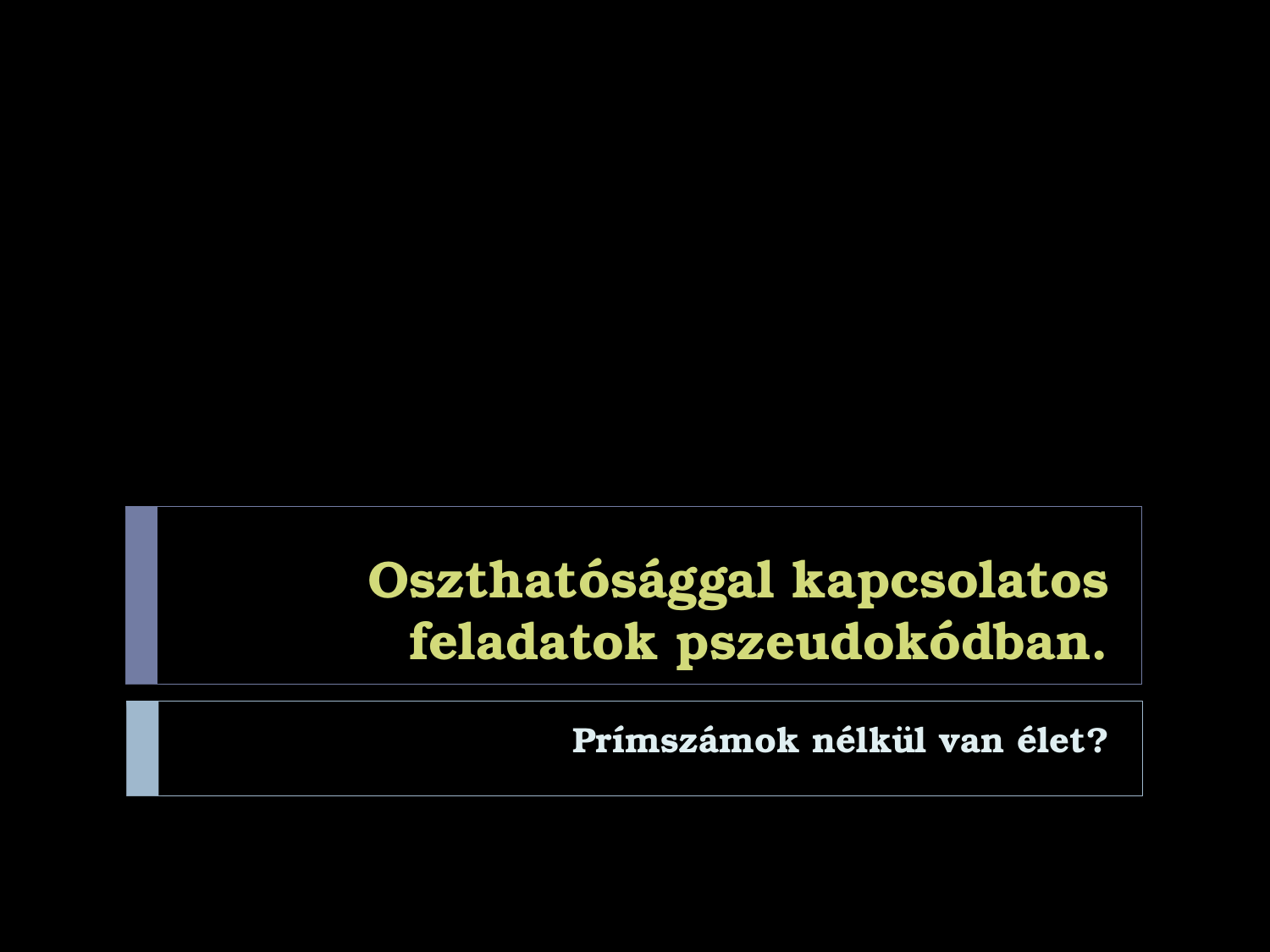

# Oszthatósággal kapcsolatos feladatok pszeudokódban.
Prímszámok nélkül van élet?